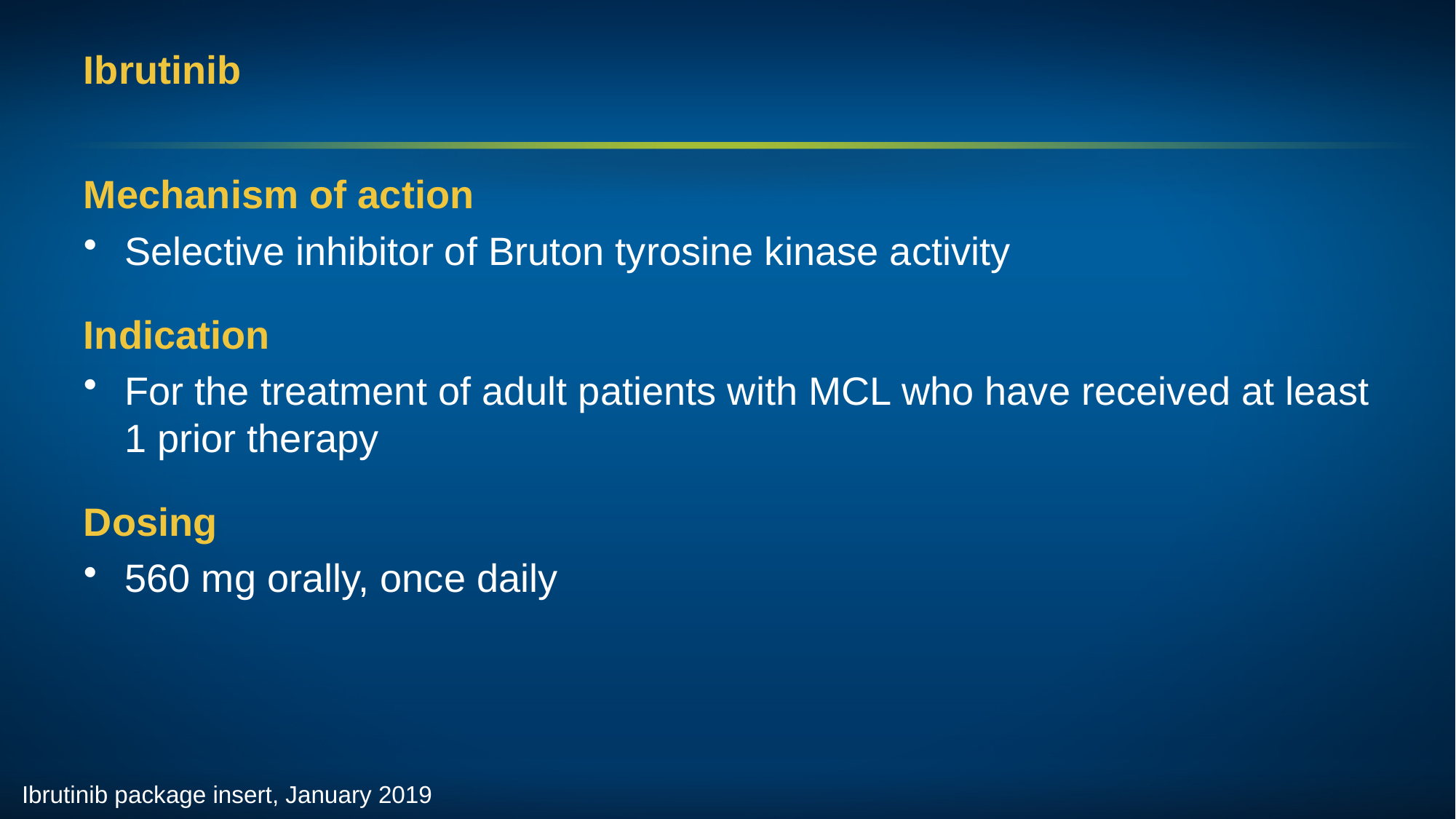

# Ibrutinib
Mechanism of action
Selective inhibitor of Bruton tyrosine kinase activity
Indication
For the treatment of adult patients with MCL who have received at least 1 prior therapy
Dosing
560 mg orally, once daily
Ibrutinib package insert, January 2019